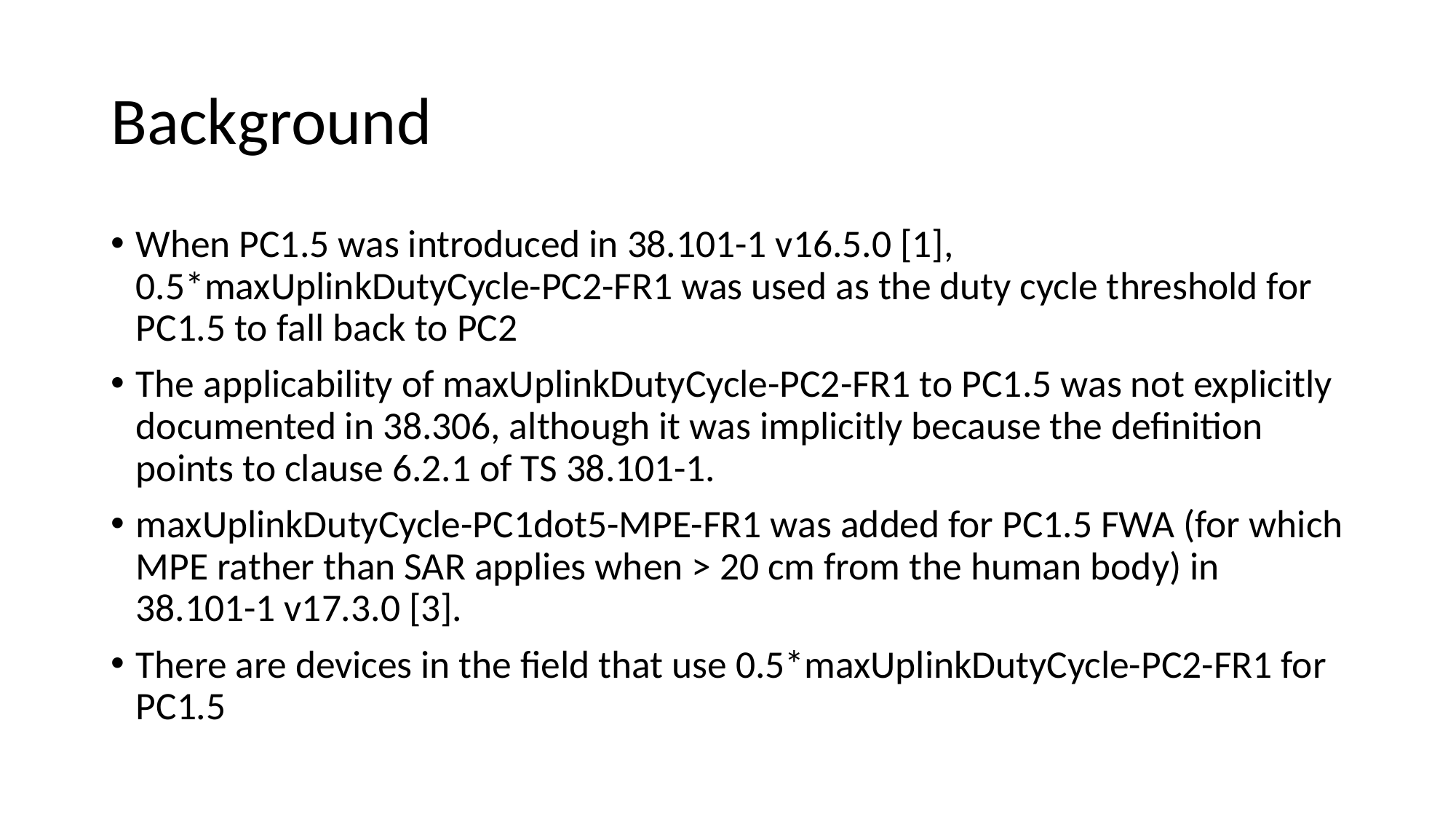

# Background
When PC1.5 was introduced in 38.101-1 v16.5.0 [1], 0.5*maxUplinkDutyCycle-PC2-FR1 was used as the duty cycle threshold for PC1.5 to fall back to PC2
The applicability of maxUplinkDutyCycle-PC2-FR1 to PC1.5 was not explicitly documented in 38.306, although it was implicitly because the definition points to clause 6.2.1 of TS 38.101-1.
maxUplinkDutyCycle-PC1dot5-MPE-FR1 was added for PC1.5 FWA (for which MPE rather than SAR applies when > 20 cm from the human body) in 38.101-1 v17.3.0 [3].
There are devices in the field that use 0.5*maxUplinkDutyCycle-PC2-FR1 for PC1.5